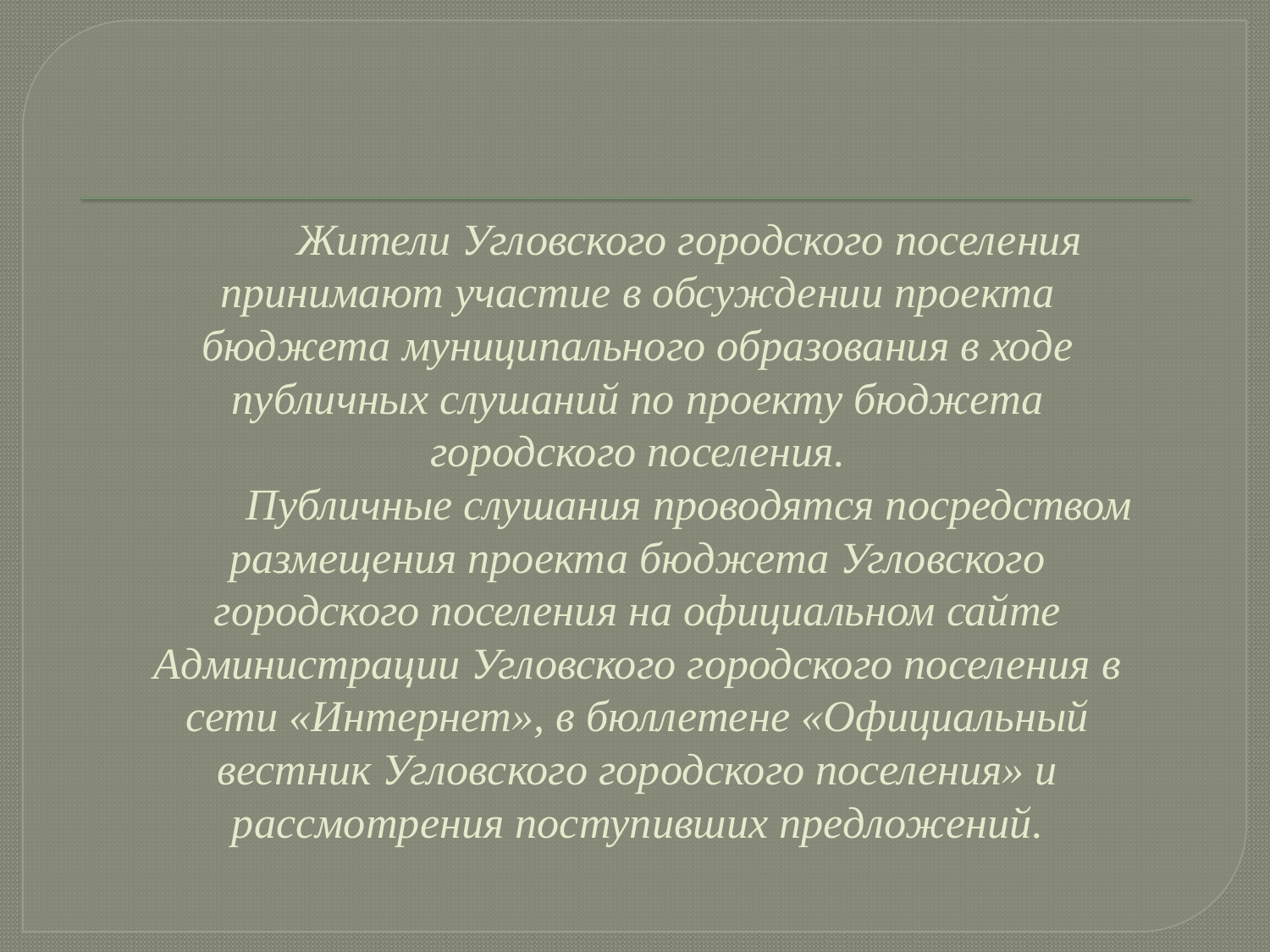

# Жители Угловского городского поселения принимают участие в обсуждении проекта бюджета муниципального образования в ходе публичных слушаний по проекту бюджета городского поселения. Публичные слушания проводятся посредством размещения проекта бюджета Угловского городского поселения на официальном сайте Администрации Угловского городского поселения в сети «Интернет», в бюллетене «Официальный вестник Угловского городского поселения» и рассмотрения поступивших предложений.